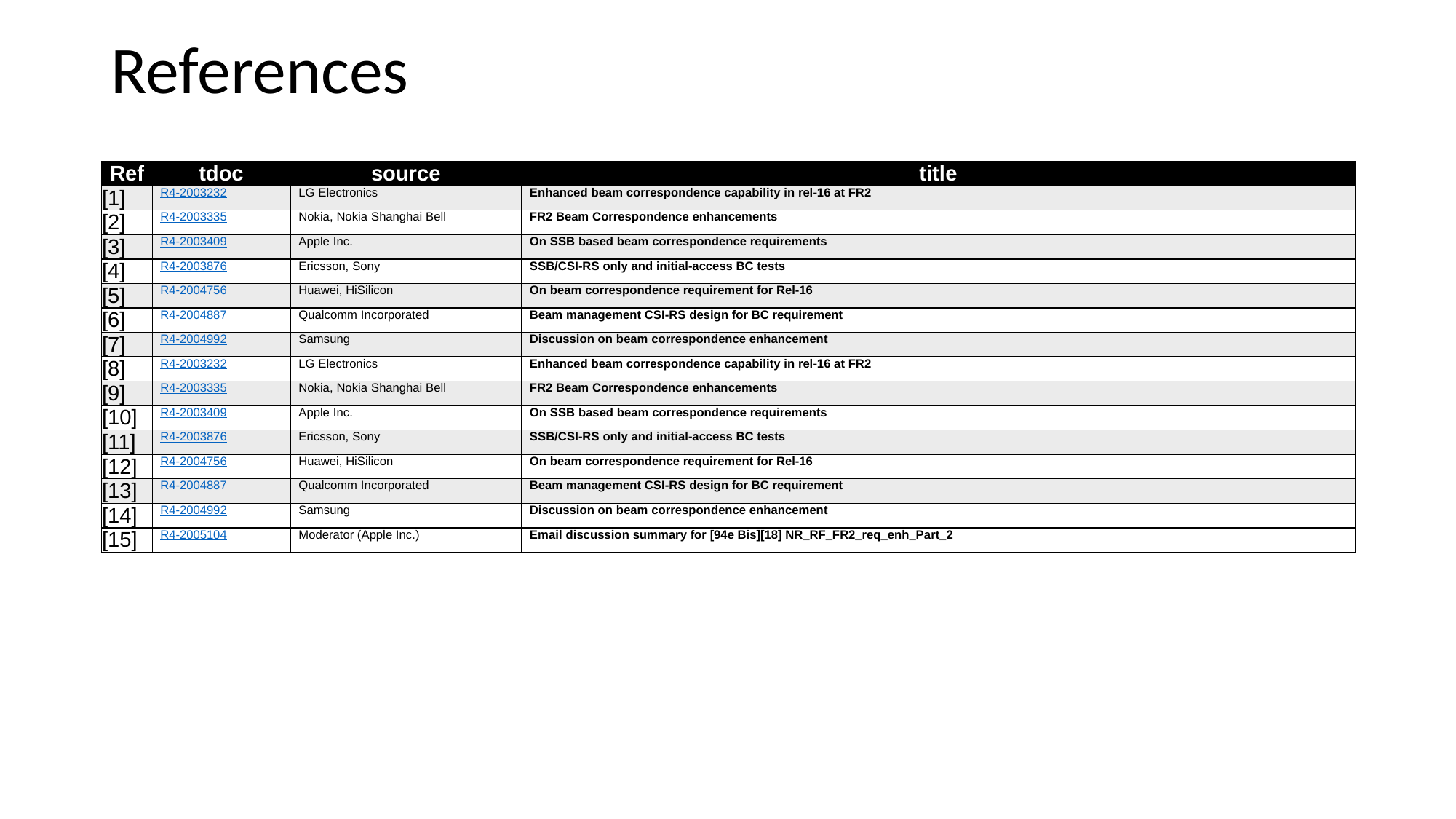

References
| Ref | tdoc | source | title |
| --- | --- | --- | --- |
| [1] | R4-2003232 | LG Electronics | Enhanced beam correspondence capability in rel-16 at FR2 |
| [2] | R4-2003335 | Nokia, Nokia Shanghai Bell | FR2 Beam Correspondence enhancements |
| [3] | R4-2003409 | Apple Inc. | On SSB based beam correspondence requirements |
| [4] | R4-2003876 | Ericsson, Sony | SSB/CSI-RS only and initial-access BC tests |
| [5] | R4-2004756 | Huawei, HiSilicon | On beam correspondence requirement for Rel-16 |
| [6] | R4-2004887 | Qualcomm Incorporated | Beam management CSI-RS design for BC requirement |
| [7] | R4-2004992 | Samsung | Discussion on beam correspondence enhancement |
| [8] | R4-2003232 | LG Electronics | Enhanced beam correspondence capability in rel-16 at FR2 |
| [9] | R4-2003335 | Nokia, Nokia Shanghai Bell | FR2 Beam Correspondence enhancements |
| [10] | R4-2003409 | Apple Inc. | On SSB based beam correspondence requirements |
| [11] | R4-2003876 | Ericsson, Sony | SSB/CSI-RS only and initial-access BC tests |
| [12] | R4-2004756 | Huawei, HiSilicon | On beam correspondence requirement for Rel-16 |
| [13] | R4-2004887 | Qualcomm Incorporated | Beam management CSI-RS design for BC requirement |
| [14] | R4-2004992 | Samsung | Discussion on beam correspondence enhancement |
| [15] | R4-2005104 | Moderator (Apple Inc.) | Email discussion summary for [94e Bis][18] NR\_RF\_FR2\_req\_enh\_Part\_2 |